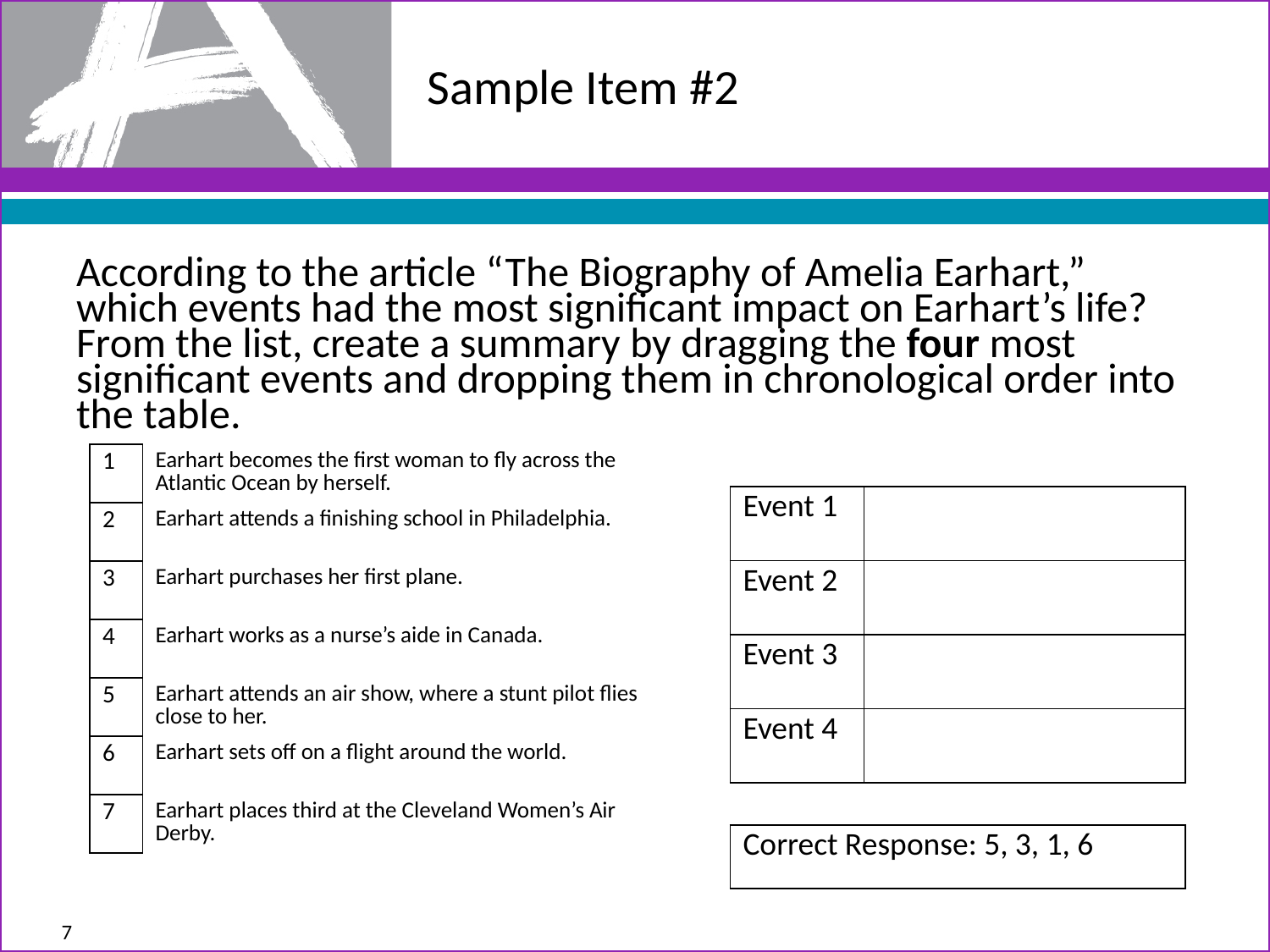

# Sample Item #2

According to the article “The Biography of Amelia Earhart,” which events had the most significant impact on Earhart’s life? From the list, create a summary by dragging the four most significant events and dropping them in chronological order into the table.

| 1 | Earhart becomes the first woman to fly across the Atlantic Ocean by herself. |
| --- | --- |
| 2 | Earhart attends a finishing school in Philadelphia. |
| 3 | Earhart purchases her first plane. |
| 4 | Earhart works as a nurse’s aide in Canada. |
| 5 | Earhart attends an air show, where a stunt pilot flies close to her. |
| 6 | Earhart sets off on a flight around the world. |
| 7 | Earhart places third at the Cleveland Women’s Air Derby. |
| Event 1 |  |
| --- | --- |
| Event 2 |  |
| Event 3 |  |
| Event 4 |  |
| Correct Response: 5, 3, 1, 6 |
| --- |
7